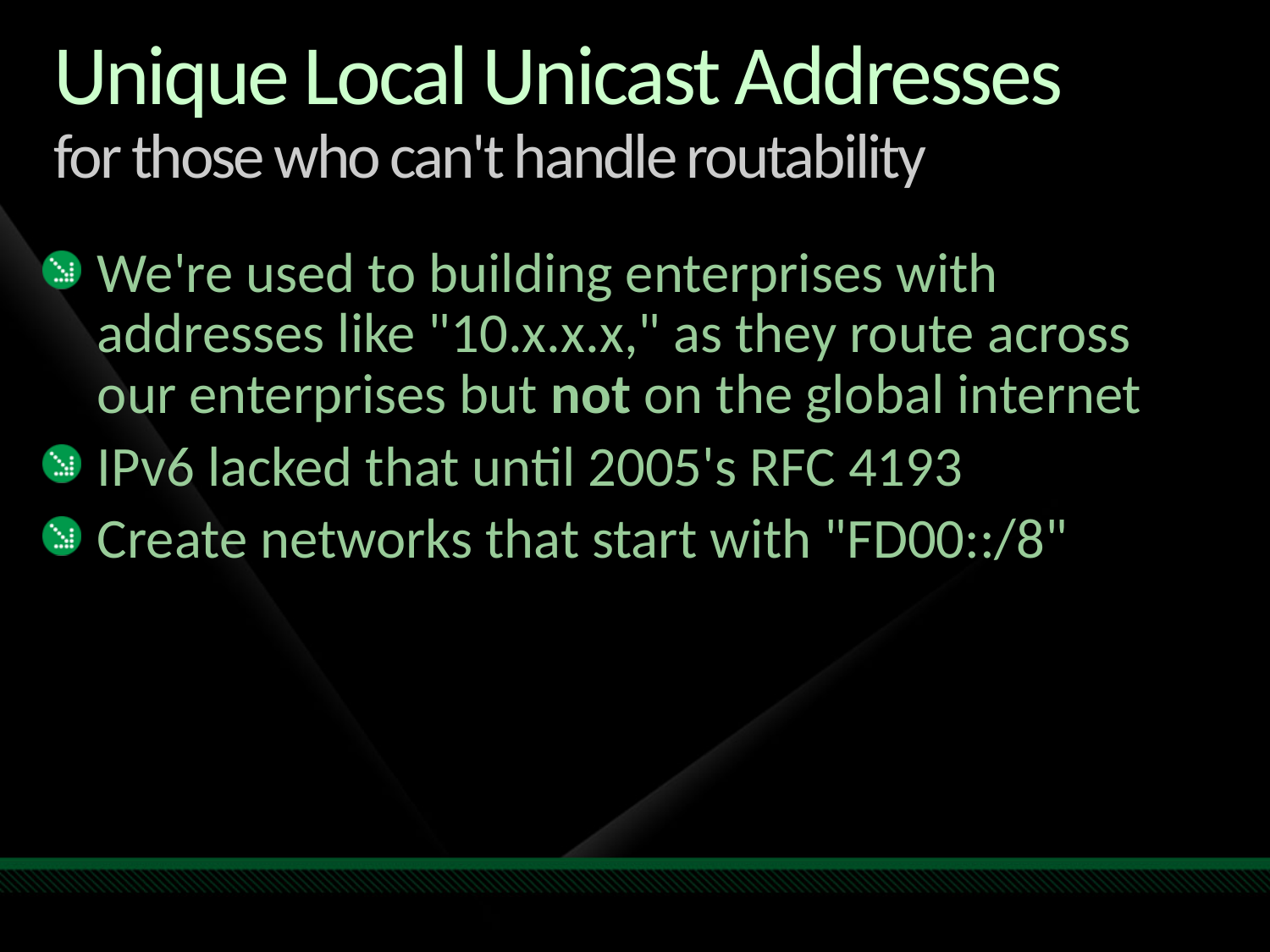

# Unique Local Unicast Addresses for those who can't handle routability
We're used to building enterprises with addresses like "10.x.x.x," as they route across our enterprises but not on the global internet
IPv6 lacked that until 2005's RFC 4193
Create networks that start with "FD00::/8"